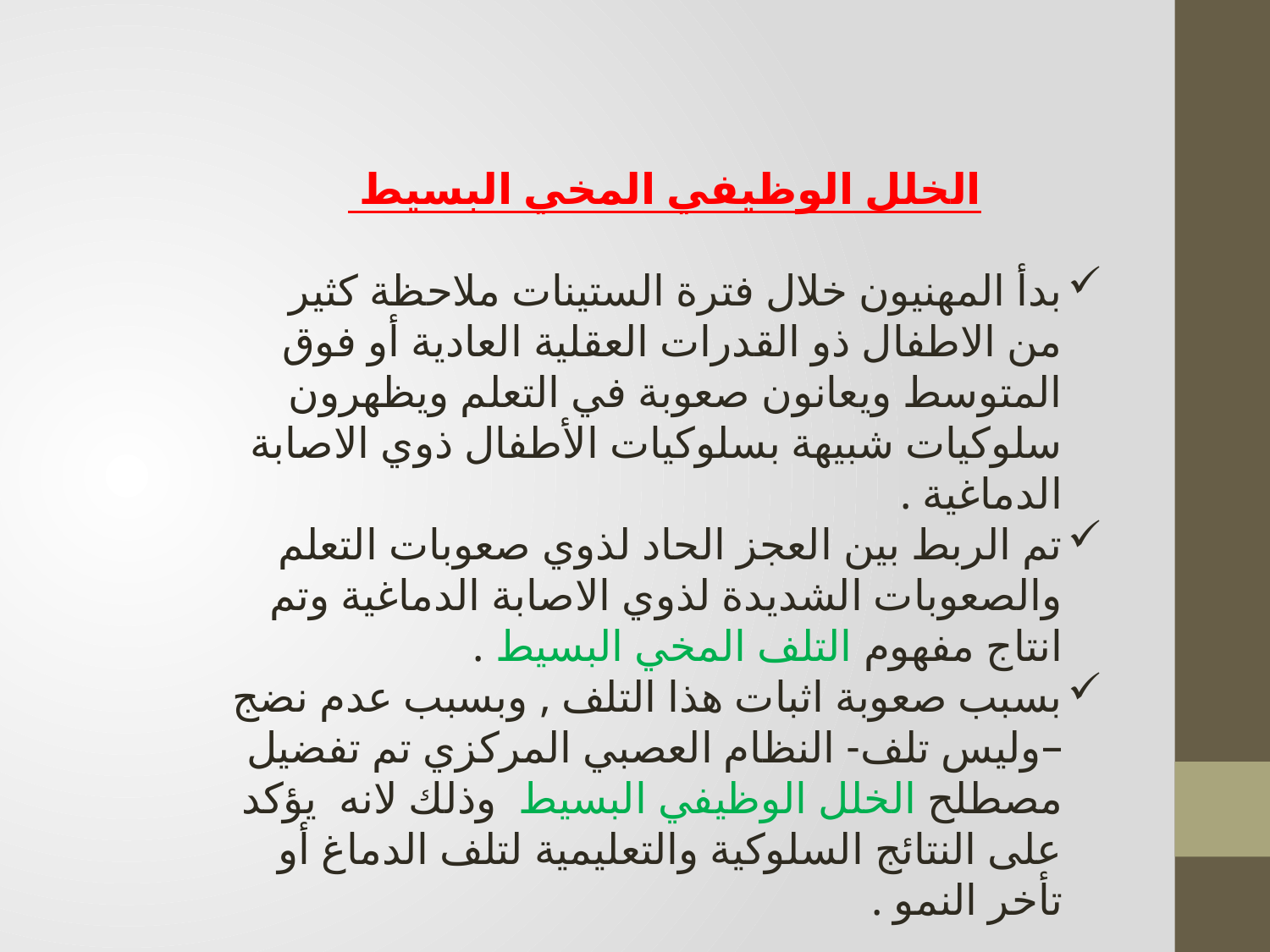

الخلل الوظيفي المخي البسيط

بدأ المهنيون خلال فترة الستينات ملاحظة كثير من الاطفال ذو القدرات العقلية العادية أو فوق المتوسط ويعانون صعوبة في التعلم ويظهرون سلوكيات شبيهة بسلوكيات الأطفال ذوي الاصابة الدماغية .
تم الربط بين العجز الحاد لذوي صعوبات التعلم والصعوبات الشديدة لذوي الاصابة الدماغية وتم انتاج مفهوم التلف المخي البسيط .
بسبب صعوبة اثبات هذا التلف , وبسبب عدم نضج –وليس تلف- النظام العصبي المركزي تم تفضيل مصطلح الخلل الوظيفي البسيط  وذلك لانه  يؤكد على النتائج السلوكية والتعليمية لتلف الدماغ أو تأخر النمو .